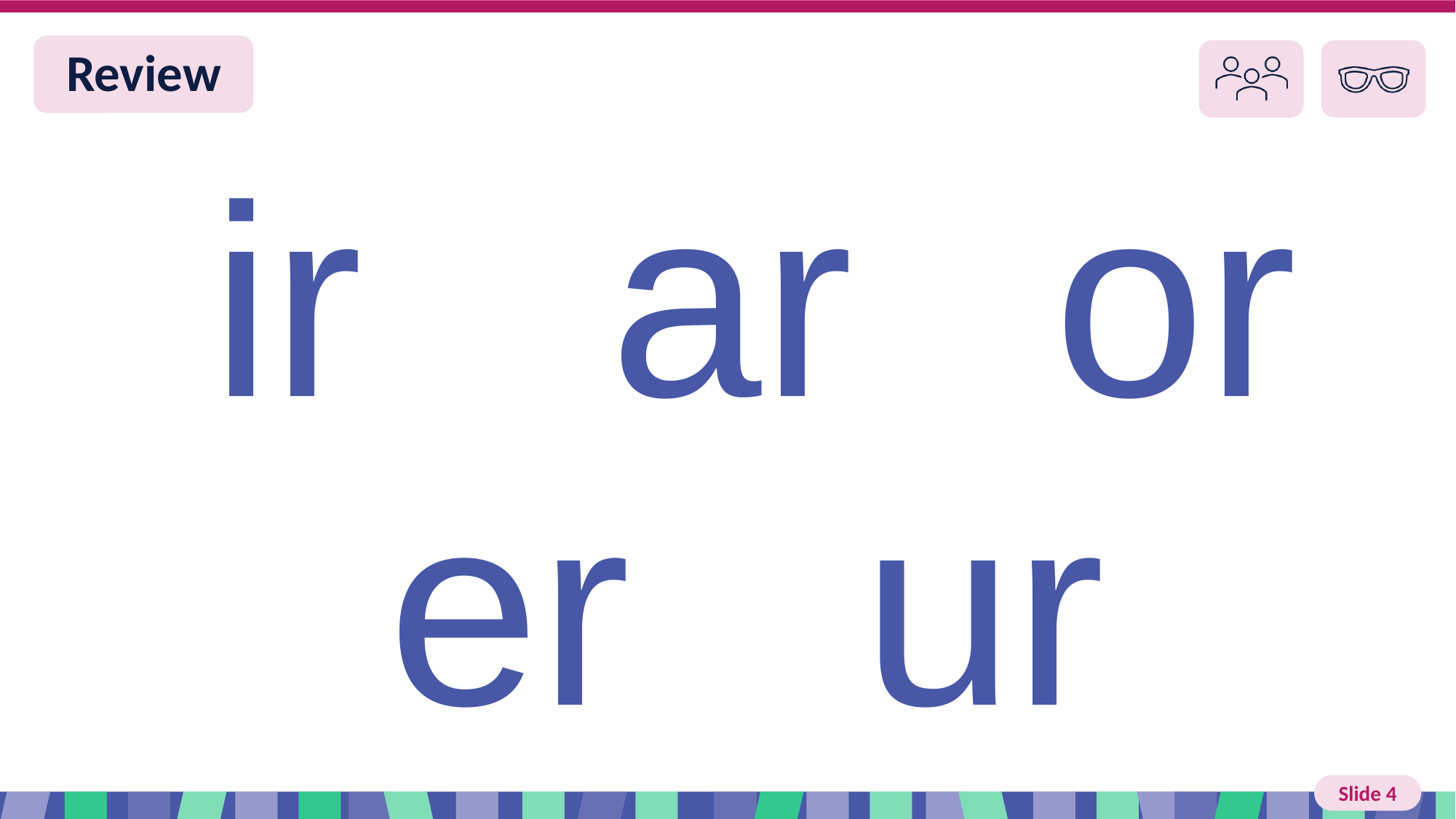

Slide 4 Review You do
 ar
 or
 ir
 ur
 er